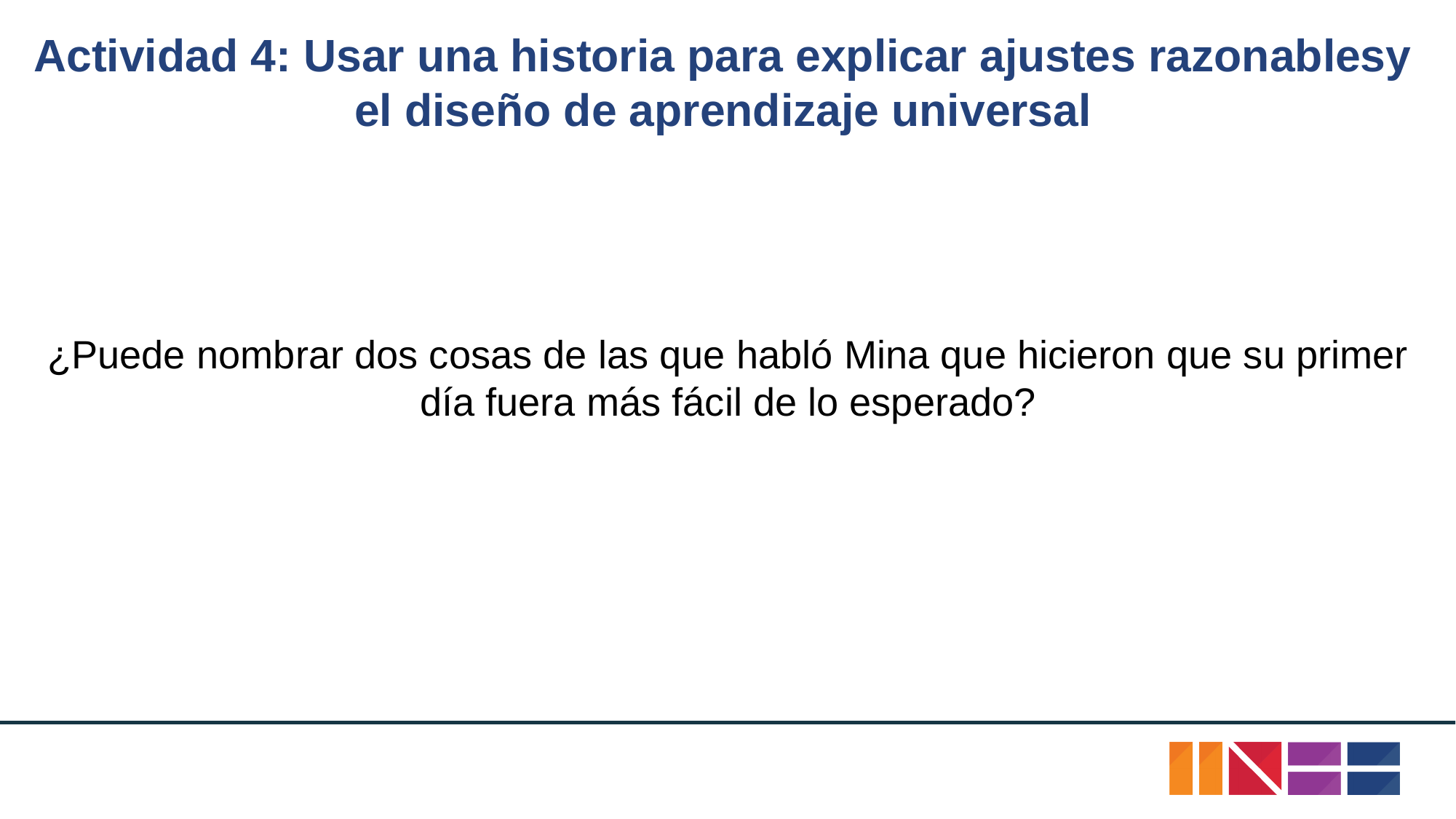

# Actividad 4: Usar una historia para explicar ajustes razonablesy el diseño de aprendizaje universal

¿Puede nombrar dos cosas de las que habló Mina que hicieron que su primer día fuera más fácil de lo esperado?